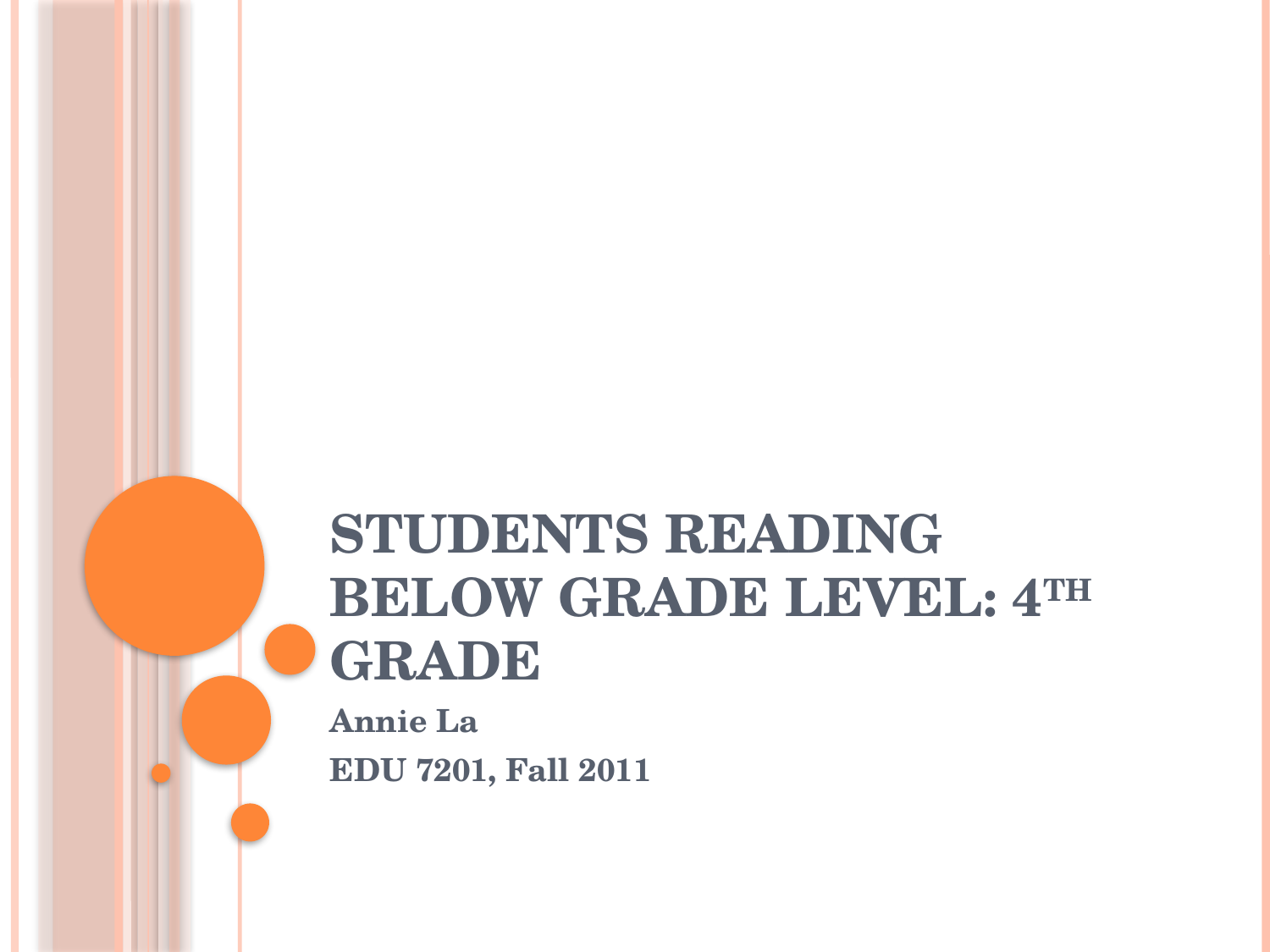

# Students Reading Below Grade Level: 4th Grade
Annie La
EDU 7201, Fall 2011